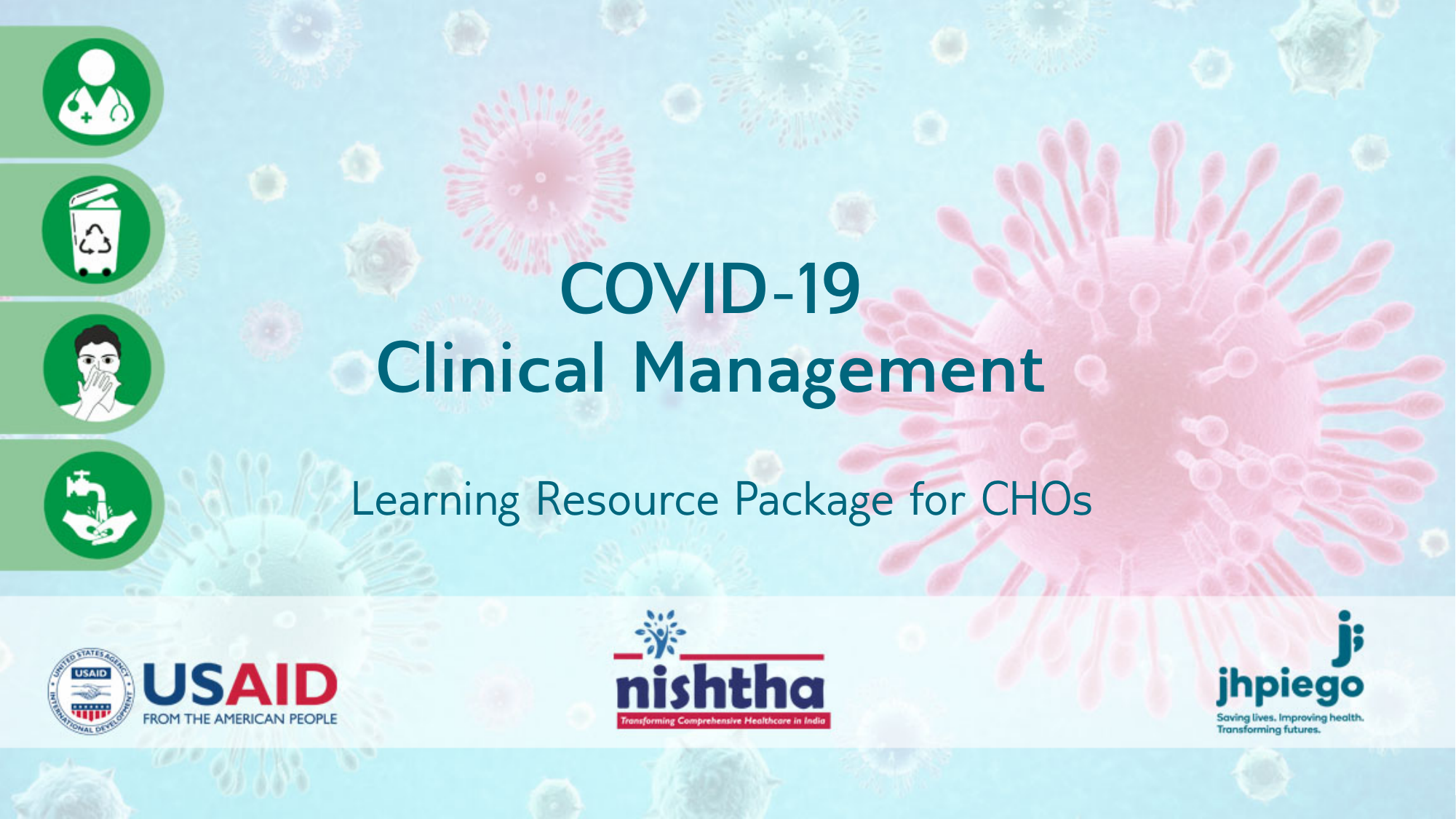

# COVID-19 Clinical Management Learning Resource Package for CHOs